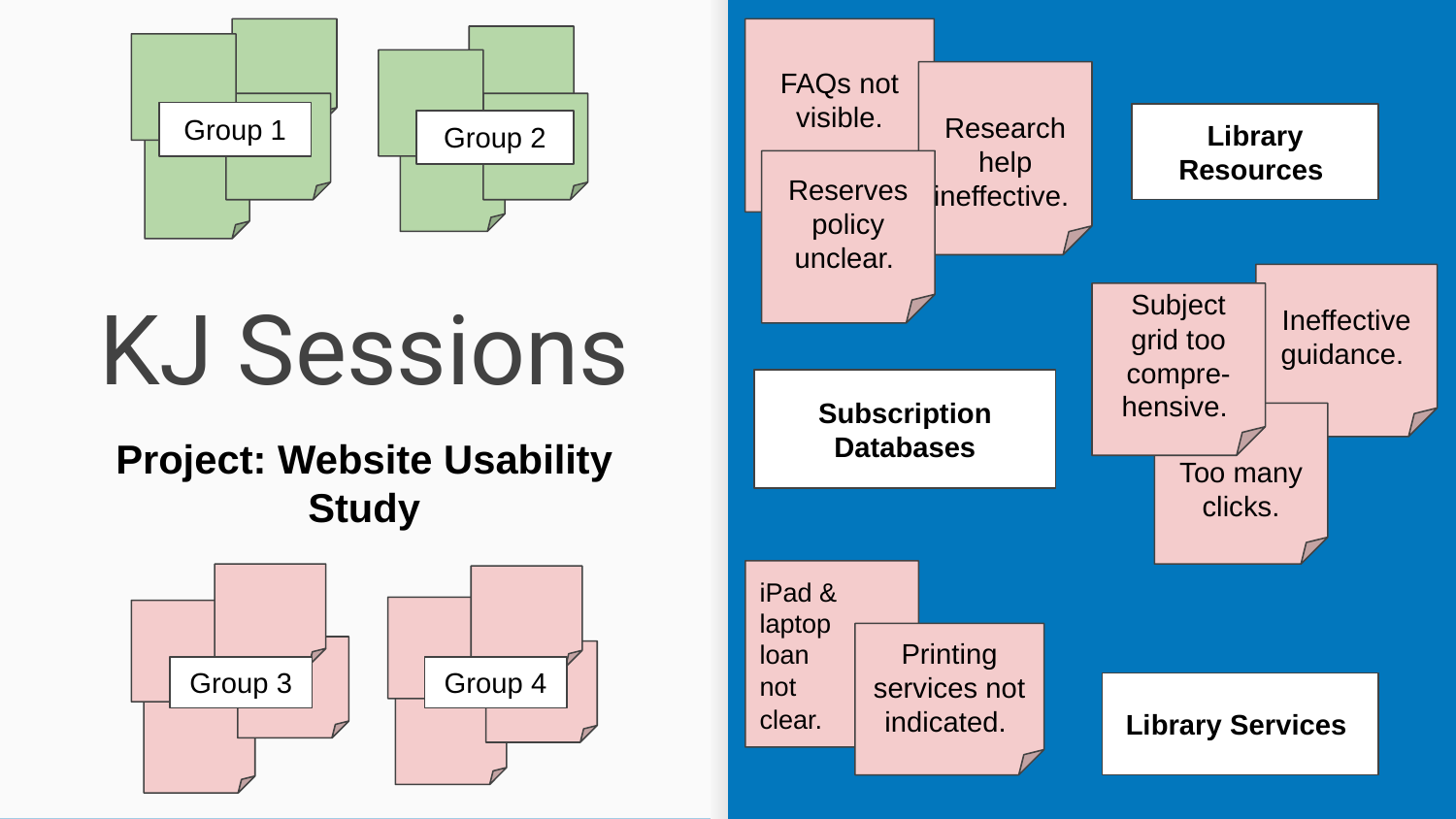

FAQs not visible.

Research help ineffective.
Library Resources
Reserves policy unclear.

Group 1
Group 2

Ineffective guidance.
Subject grid too compre- hensive.
Subscription Databases
Too many clicks.
# KJ Sessions
Project: Website Usability Study

iPad & laptop
loan
not
clear.
Printing services not indicated.
Library Services

Group 3
Group 4